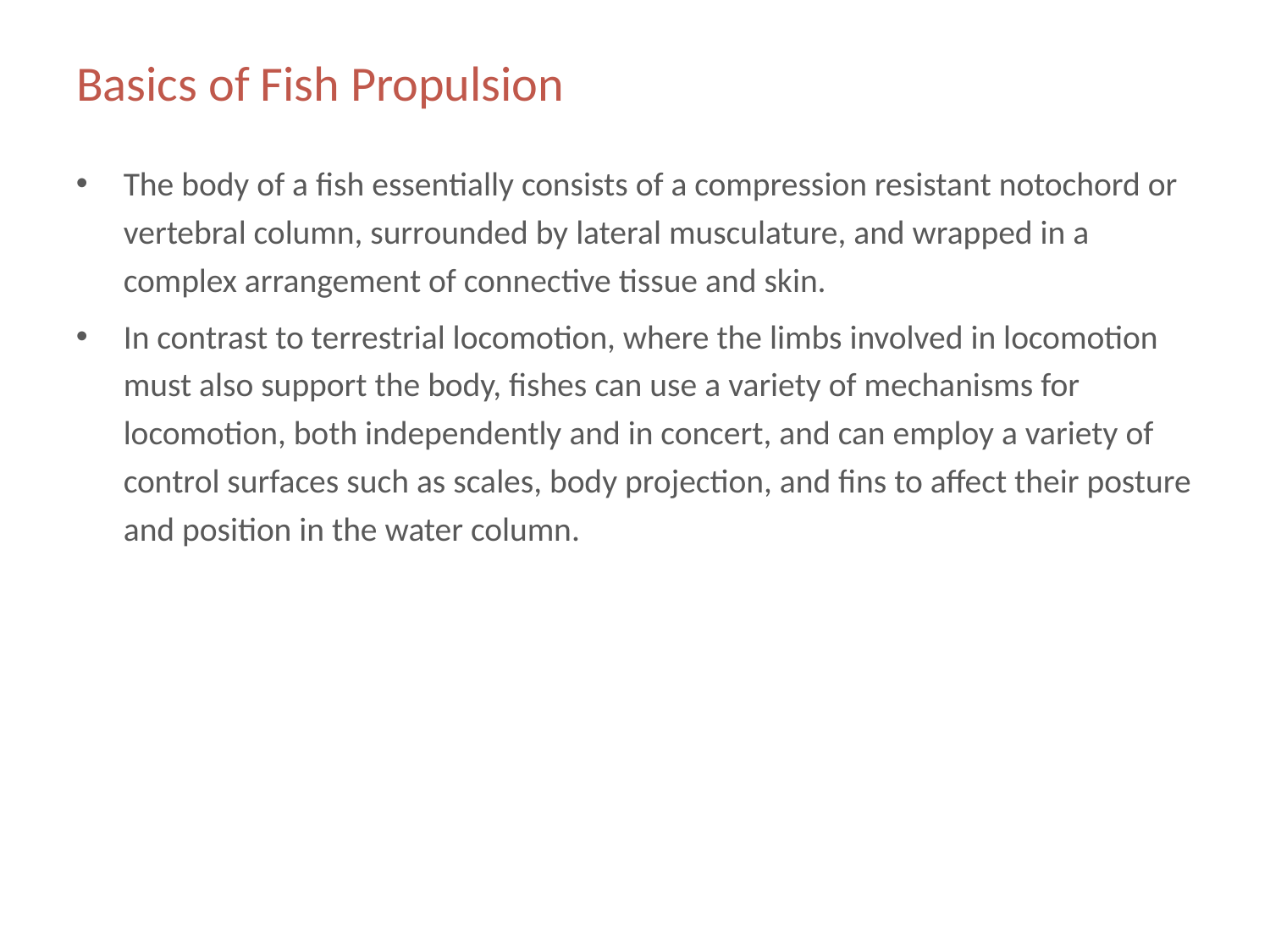

# Basics of Fish Propulsion
The body of a fish essentially consists of a compression resistant notochord or vertebral column, surrounded by lateral musculature, and wrapped in a complex arrangement of connective tissue and skin.
In contrast to terrestrial locomotion, where the limbs involved in locomotion must also support the body, fishes can use a variety of mechanisms for locomotion, both independently and in concert, and can employ a variety of control surfaces such as scales, body projection, and fins to affect their posture and position in the water column.